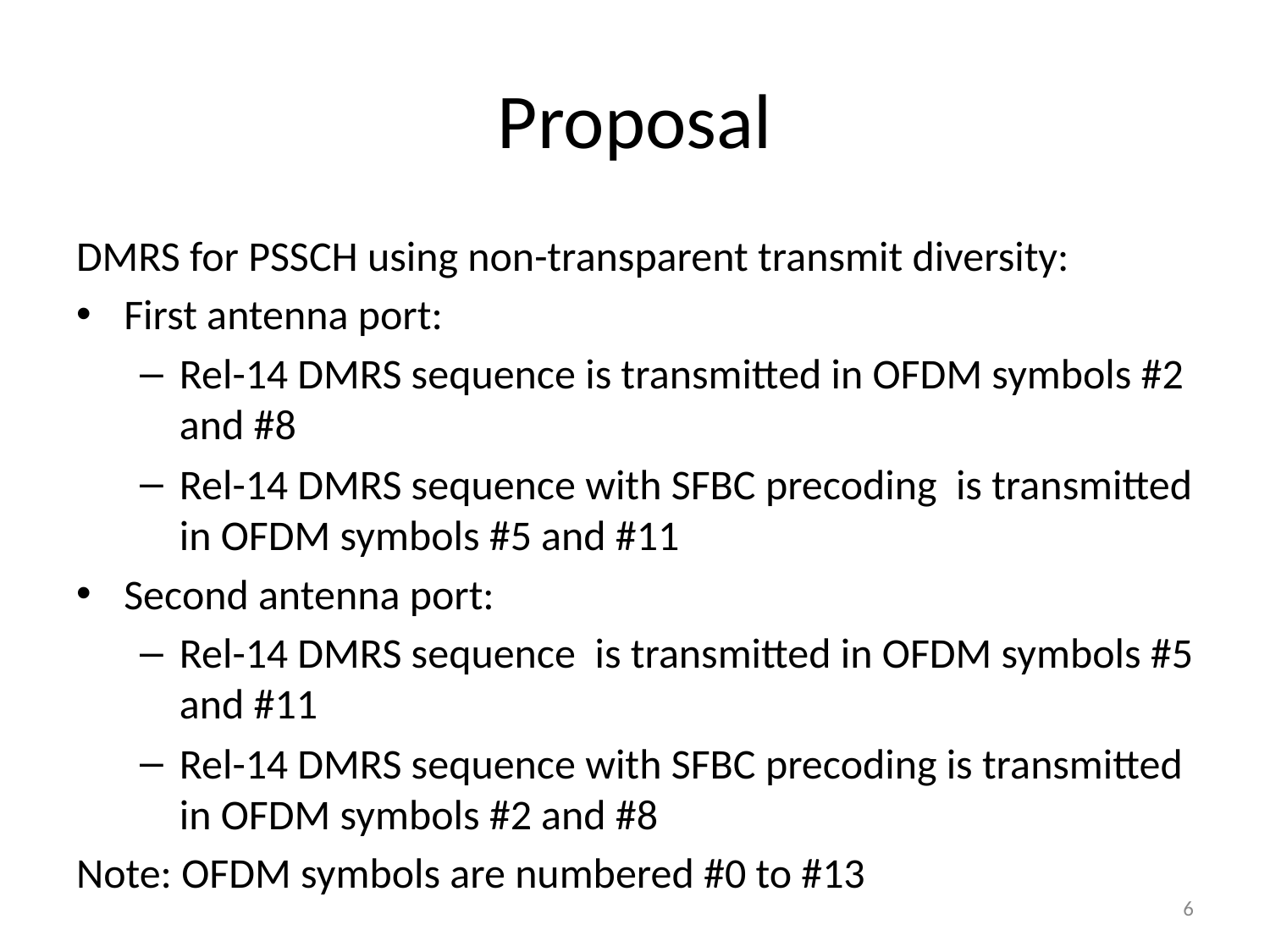

# Proposal
DMRS for PSSCH using non-transparent transmit diversity:
First antenna port:
Rel-14 DMRS sequence is transmitted in OFDM symbols #2 and #8
Rel-14 DMRS sequence with SFBC precoding  is transmitted in OFDM symbols #5 and #11
Second antenna port:
Rel-14 DMRS sequence  is transmitted in OFDM symbols #5 and #11
Rel-14 DMRS sequence with SFBC precoding is transmitted in OFDM symbols #2 and #8
Note: OFDM symbols are numbered #0 to #13

6